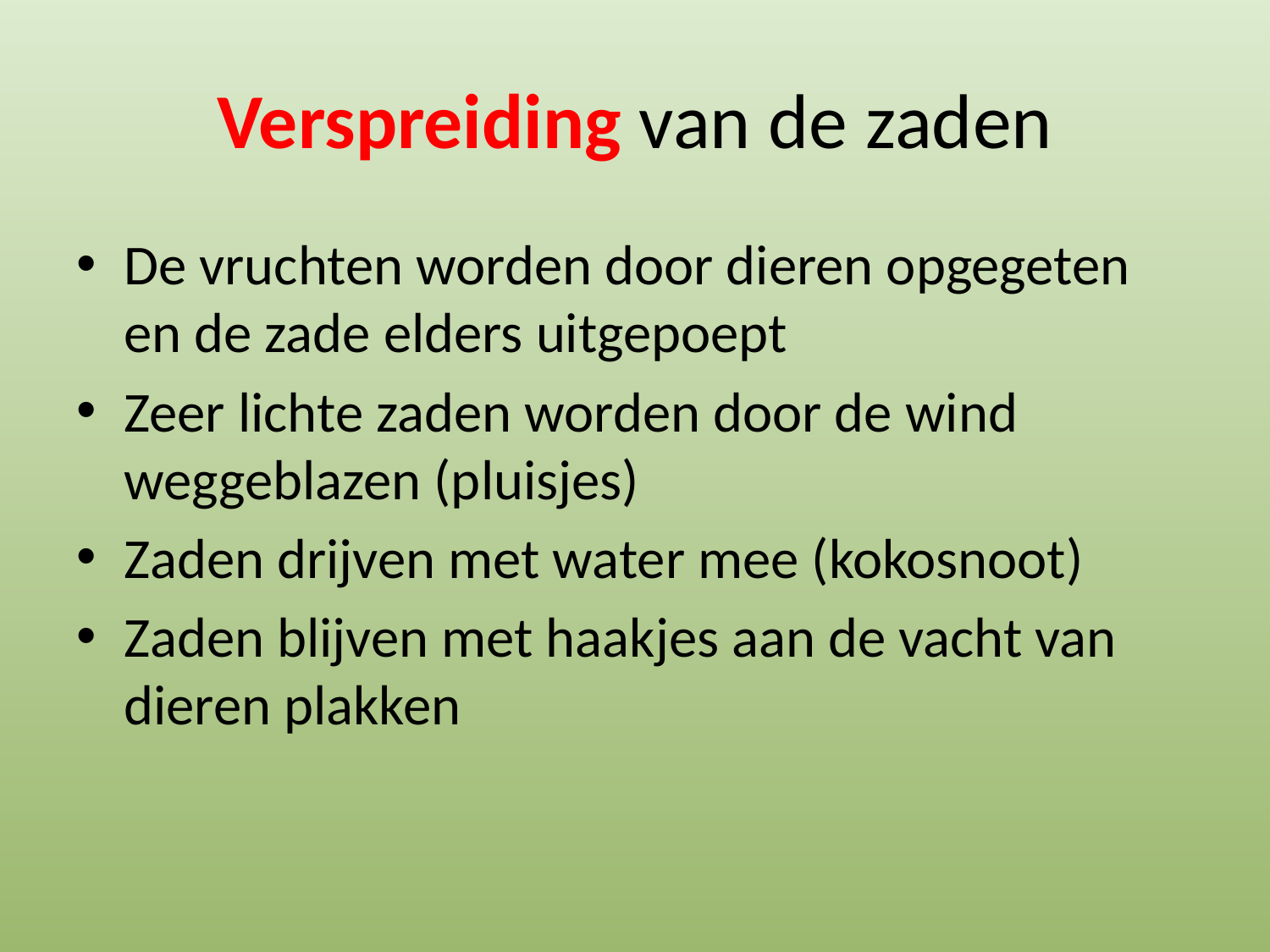

# Verspreiding van de zaden
De vruchten worden door dieren opgegeten en de zade elders uitgepoept
Zeer lichte zaden worden door de wind weggeblazen (pluisjes)
Zaden drijven met water mee (kokosnoot)
Zaden blijven met haakjes aan de vacht van dieren plakken